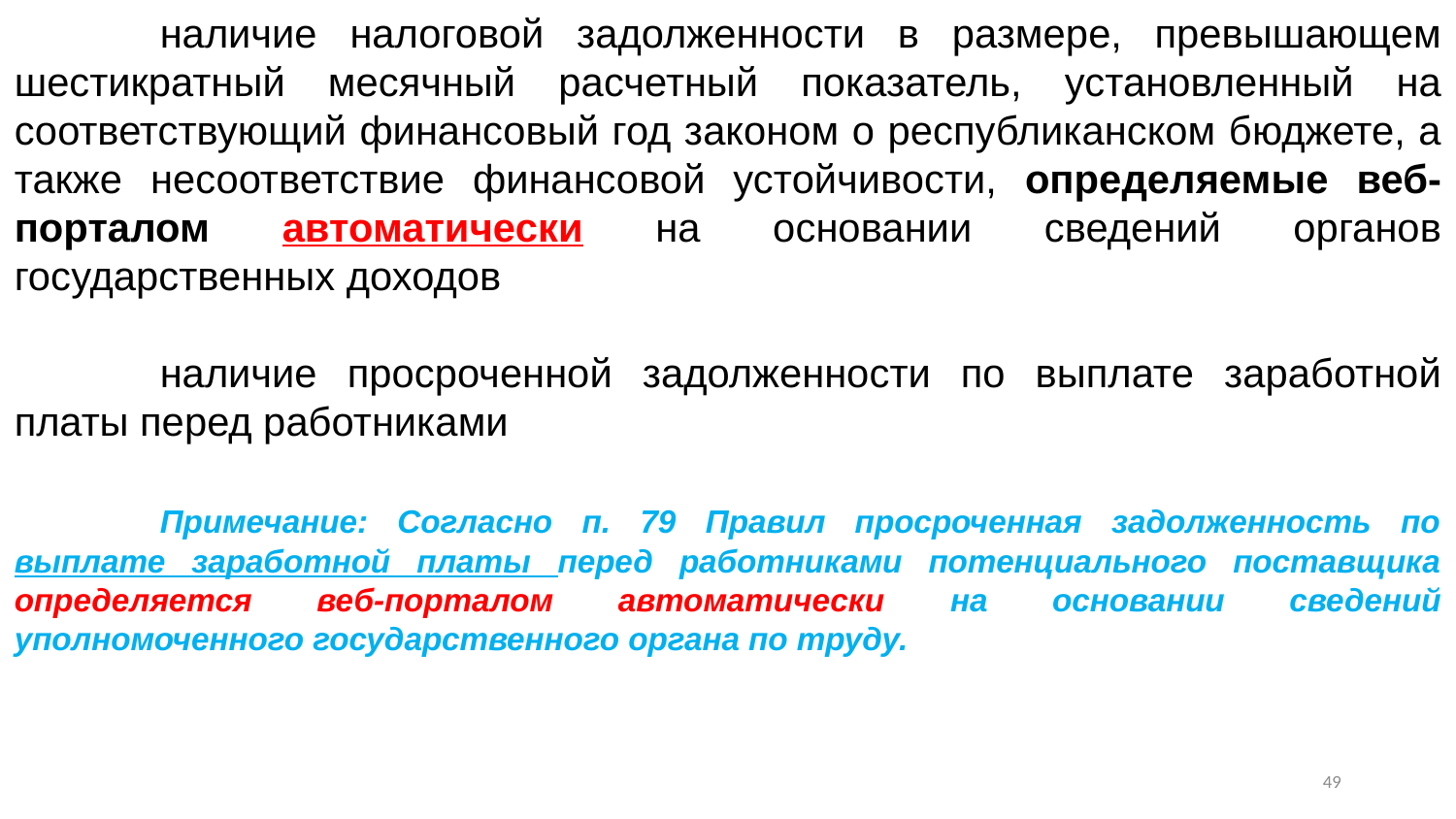

наличие налоговой задолженности в размере, превышающем шестикратный месячный расчетный показатель, установленный на соответствующий финансовый год законом о республиканском бюджете, а также несоответствие финансовой устойчивости, определяемые веб-порталом автоматически на основании сведений органов государственных доходов

	наличие просроченной задолженности по выплате заработной платы перед работниками

	Примечание: Согласно п. 79 Правил просроченная задолженность по выплате заработной платы перед работниками потенциального поставщика определяется веб-порталом автоматически на основании сведений уполномоченного государственного органа по труду.
49